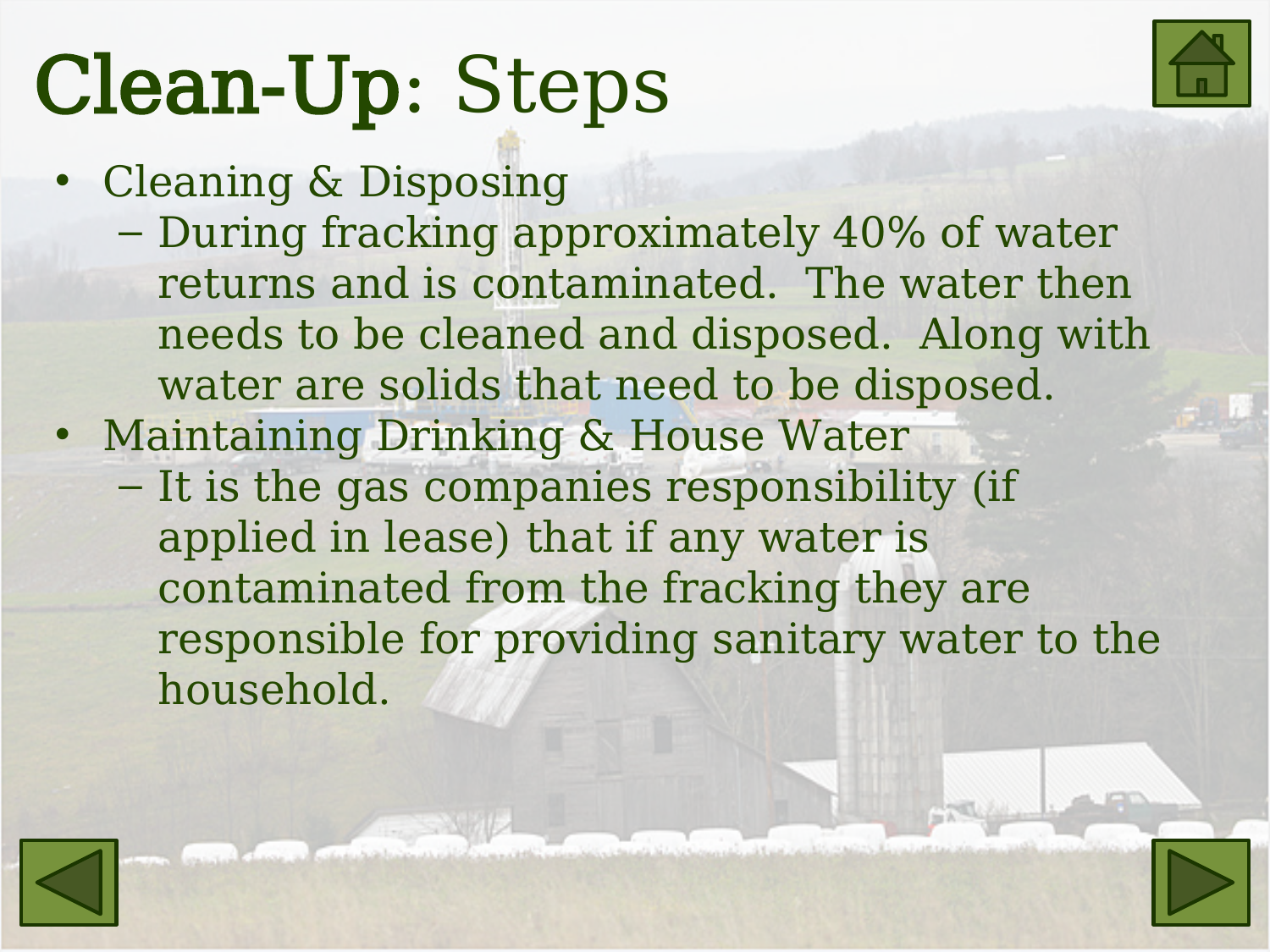

# Clean-Up: Steps

Cleaning & Disposing
During fracking approximately 40% of water returns and is contaminated.  The water then needs to be cleaned and disposed.  Along with water are solids that need to be disposed.
Maintaining Drinking & House Water
It is the gas companies responsibility (if applied in lease) that if any water is contaminated from the fracking they are responsible for providing sanitary water to the household.